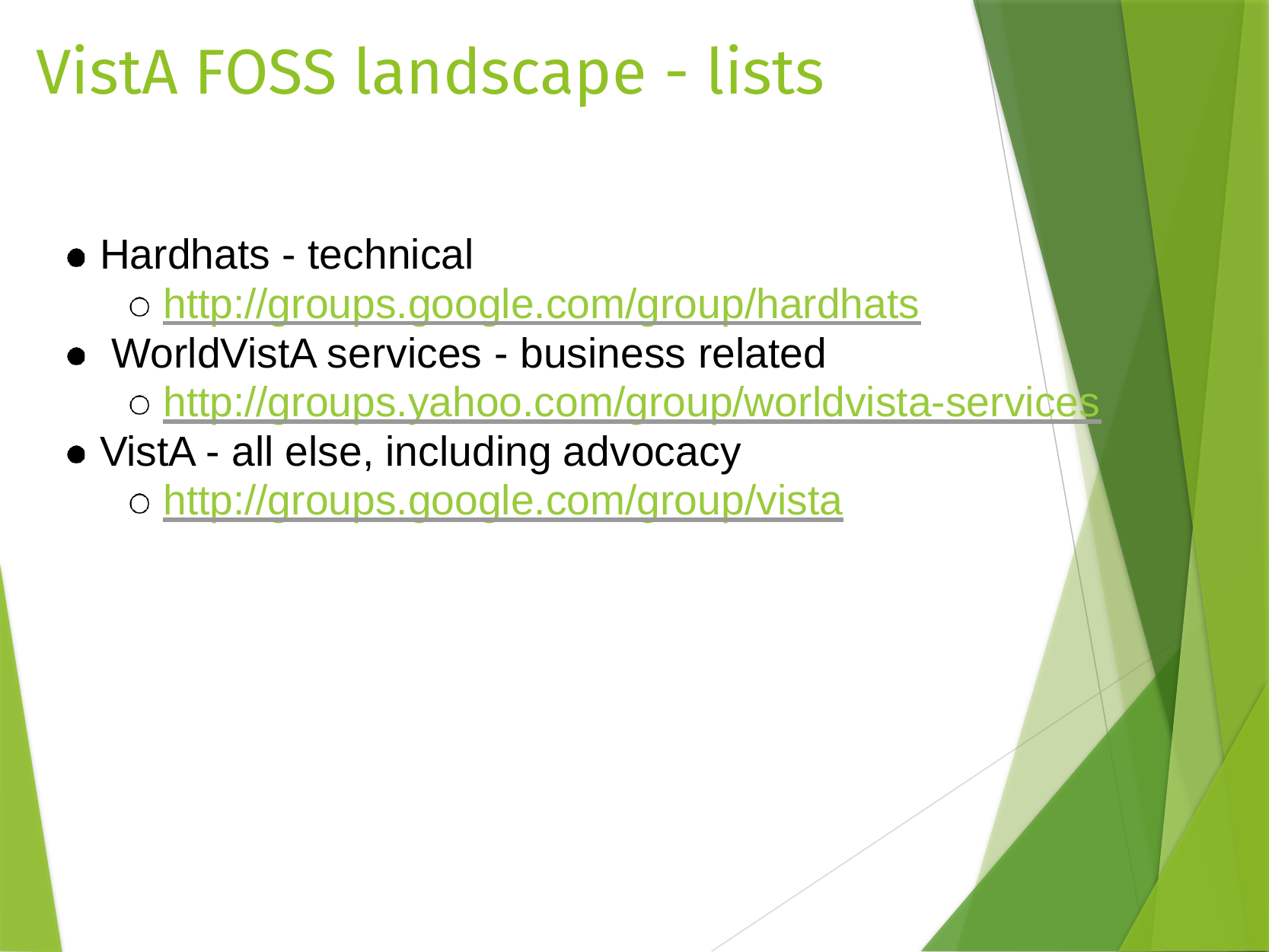

# VistA FOSS landscape - lists
Hardhats - technical  http://groups.google.com/group/hardhats
WorldVistA services - business related  http://groups.yahoo.com/group/worldvista-services
VistA - all else, including advocacy  http://groups.google.com/group/vista